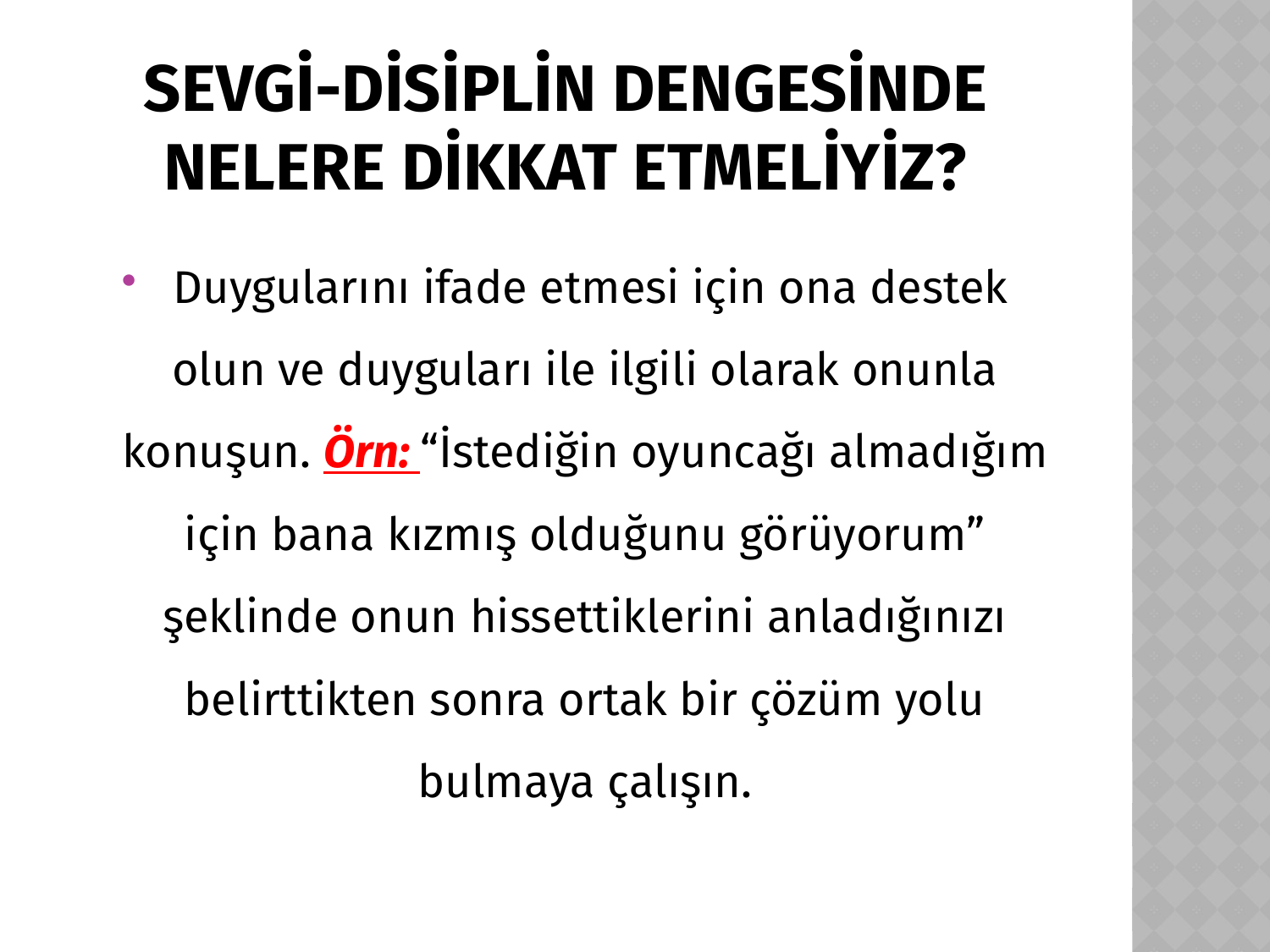

# SEVGİ-DİSİPLİN DENGESİNDE NELERE DİKKAT ETMELİYİZ?
 Duygularını ifade etmesi için ona destek olun ve duyguları ile ilgili olarak onunla konuşun. Örn: “İstediğin oyuncağı almadığım için bana kızmış olduğunu görüyorum” şeklinde onun hissettiklerini anladığınızı belirttikten sonra ortak bir çözüm yolu bulmaya çalışın.